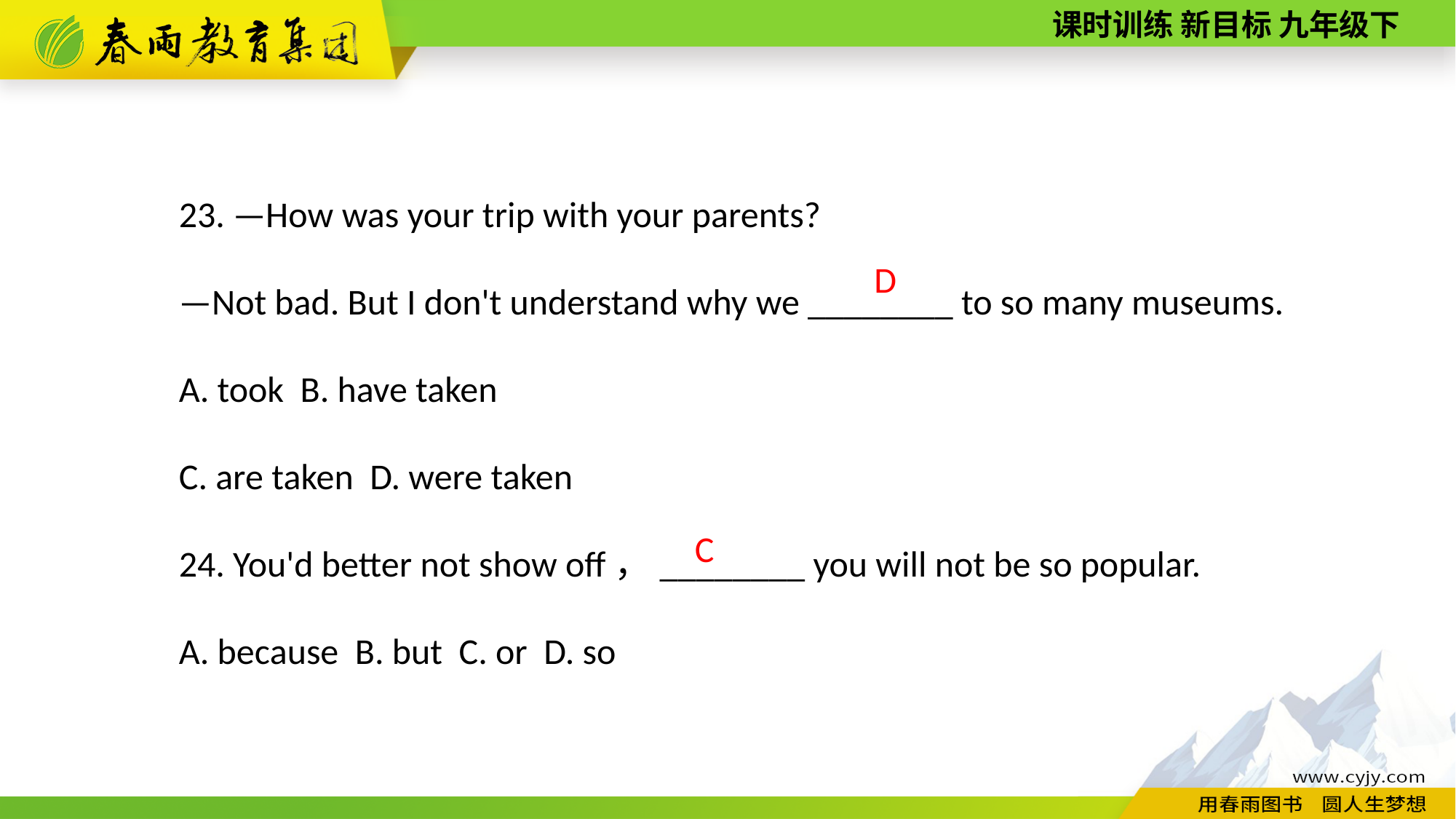

23. —How was your trip with your parents?
—Not bad. But I don't understand why we ________ to so many museums.
A. took  B. have taken
C. are taken  D. were taken
24. You'd better not show off，________ you will not be so popular.
A. because  B. but  C. or  D. so
D
 C